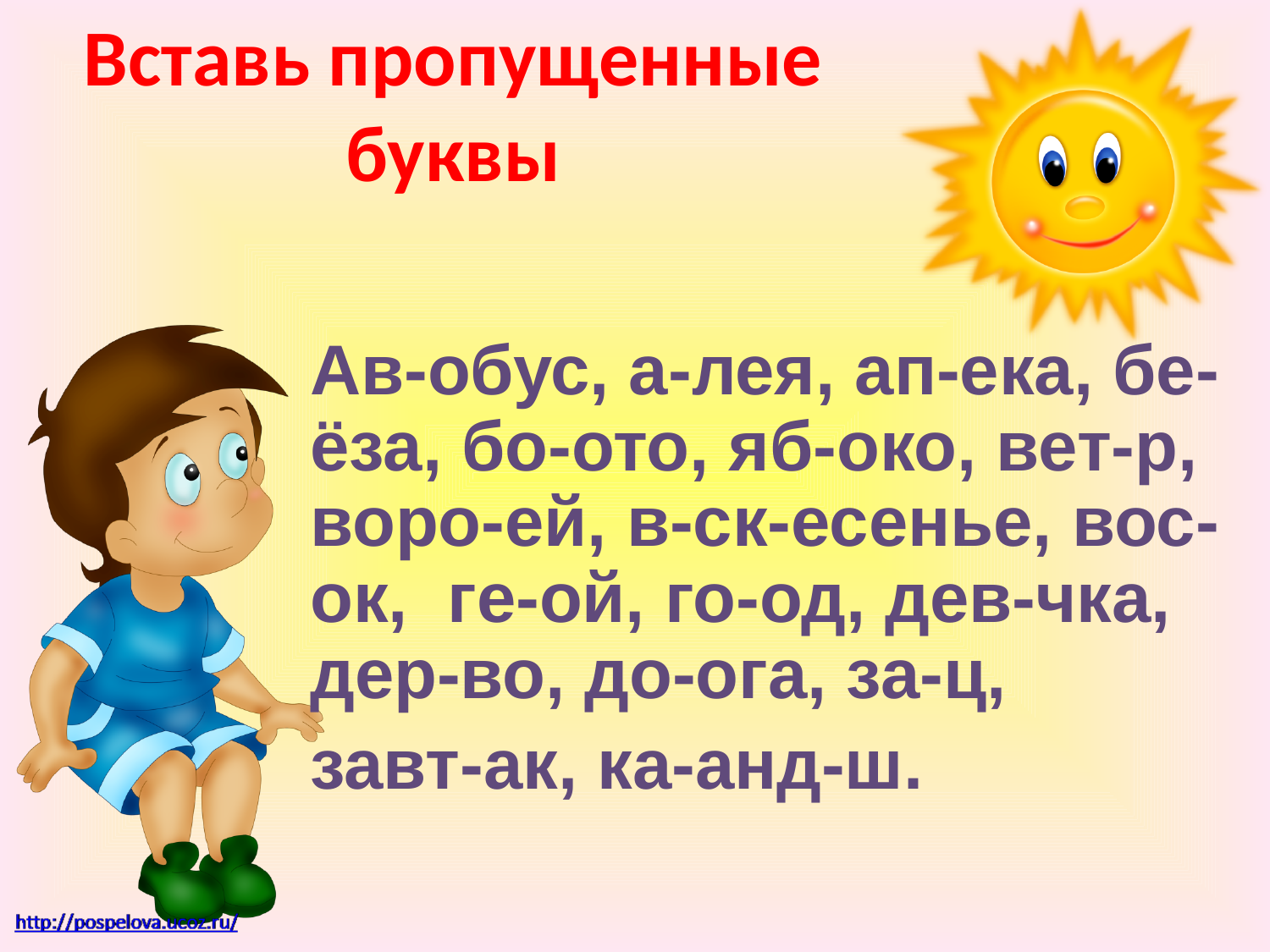

# Вставь пропущенные буквы
Ав-обус, а-лея, ап-ека, бе-ёза, бо-ото, яб-око, вет-р, воро-ей, в-ск-есенье, вос-ок,  ге-ой, го-од, дев-чка, дер-во, до-ога, за-ц,
завт-ак, ка-анд-ш.